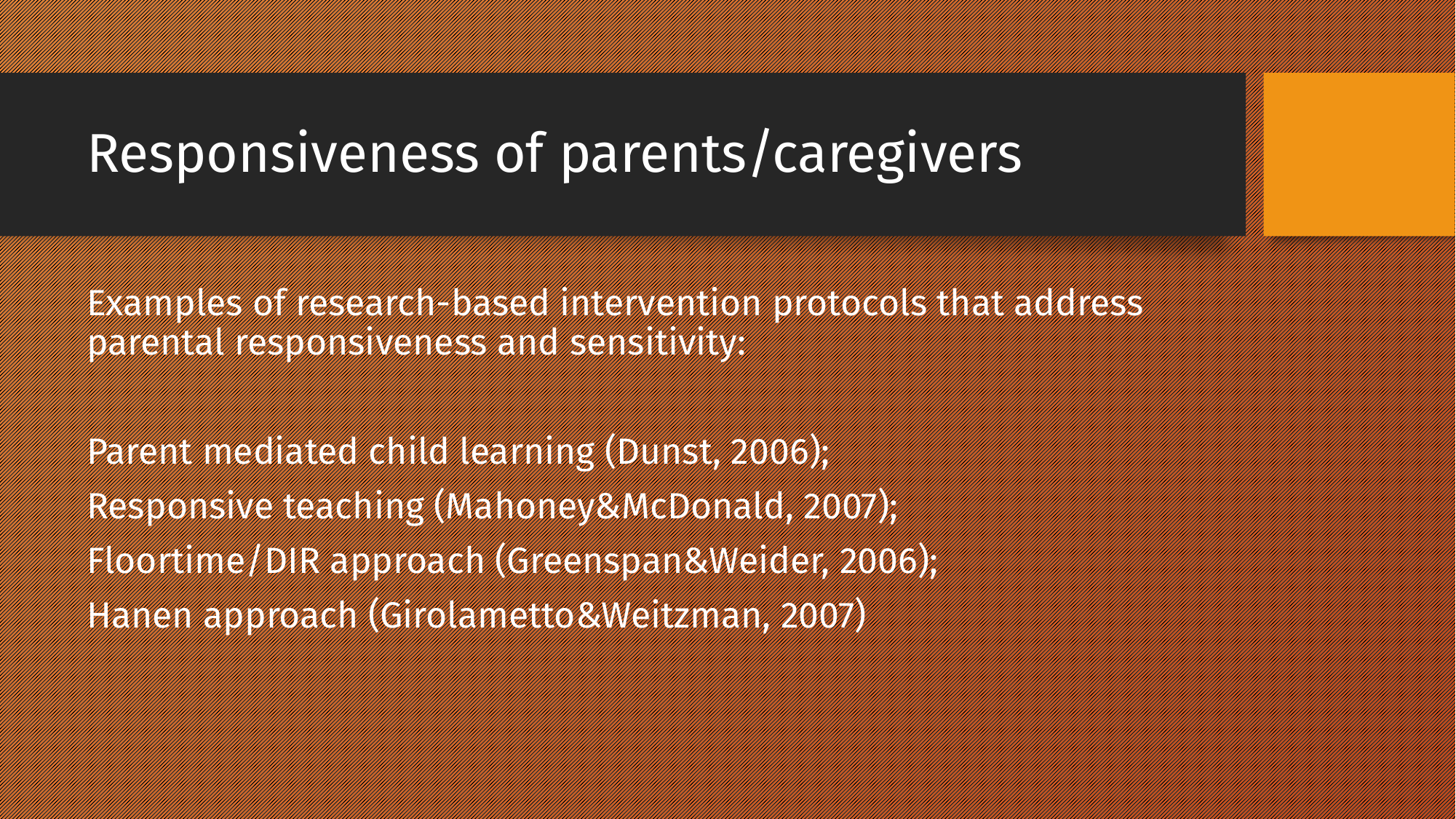

# Responsiveness of parents/caregivers
Examples of research-based intervention protocols that address parental responsiveness and sensitivity:

Parent mediated child learning (Dunst, 2006);
Responsive teaching (Mahoney&McDonald, 2007);
Floortime/DIR approach (Greenspan&Weider, 2006);
Hanen approach (Girolametto&Weitzman, 2007)